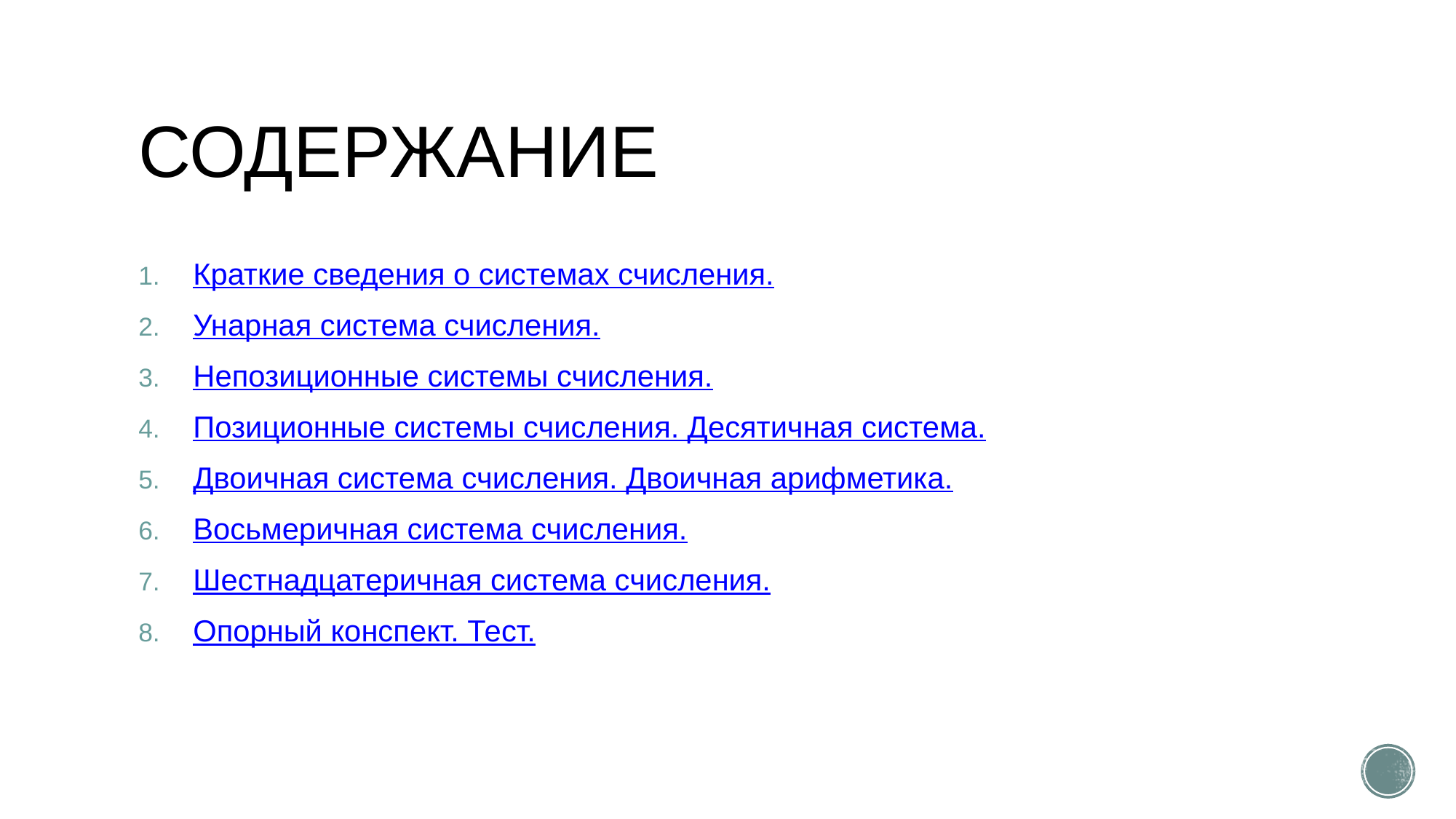

# СОДЕРЖАНИЕ
Краткие сведения о системах счисления.
Унарная система счисления.
Непозиционные системы счисления.
Позиционные системы счисления. Десятичная система.
Двоичная система счисления. Двоичная арифметика.
Восьмеричная система счисления.
Шестнадцатеричная система счисления.
Опорный конспект. Тест.